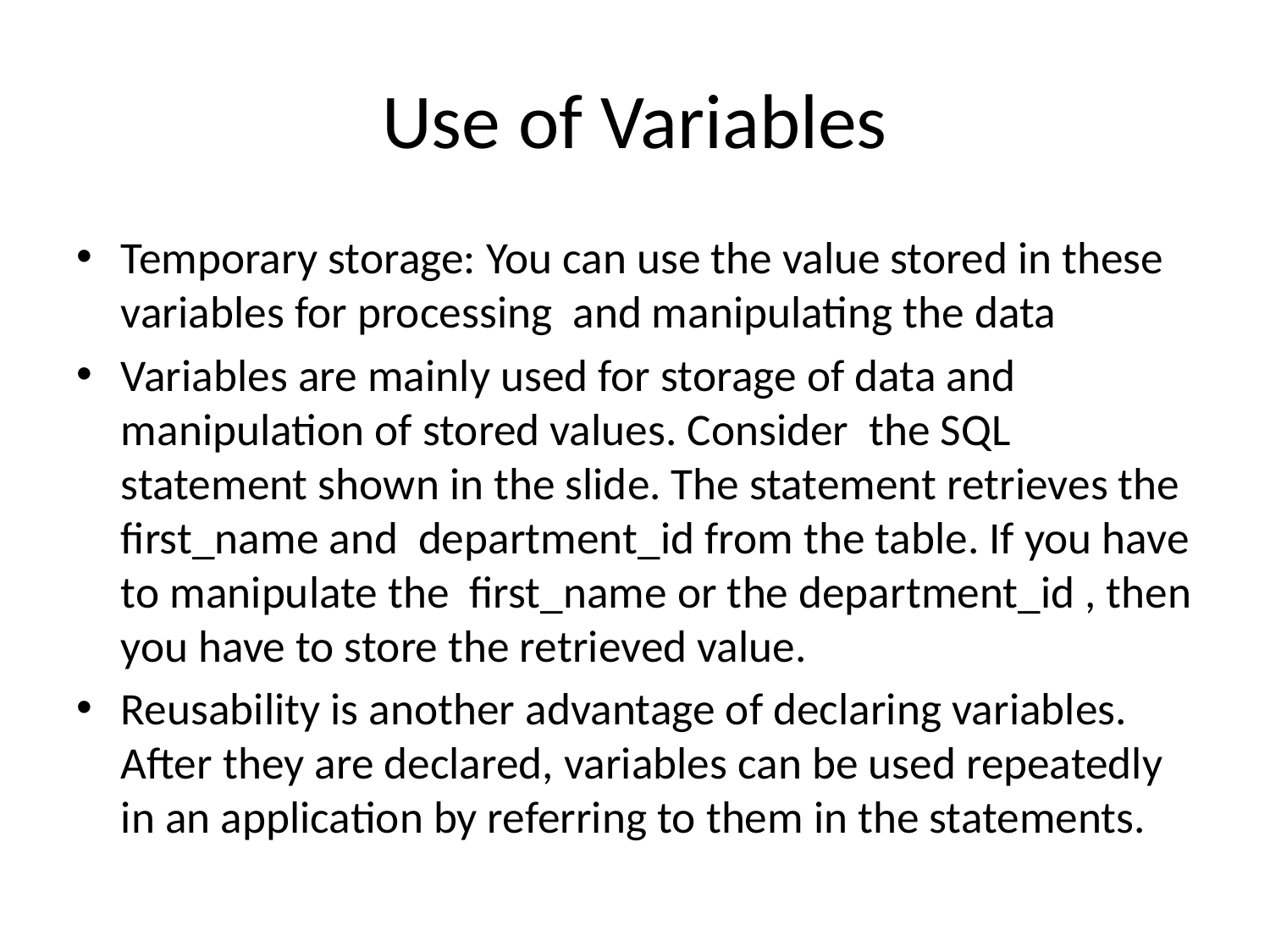

# Use of Variables
Temporary storage: You can use the value stored in these variables for processing  and manipulating the data
Variables are mainly used for storage of data and manipulation of stored values. Consider  the SQL statement shown in the slide. The statement retrieves the  first_name and  department_id from the table. If you have to manipulate the  first_name or the department_id , then you have to store the retrieved value.
Reusability is another advantage of declaring variables. After they are declared, variables can be used repeatedly in an application by referring to them in the statements.